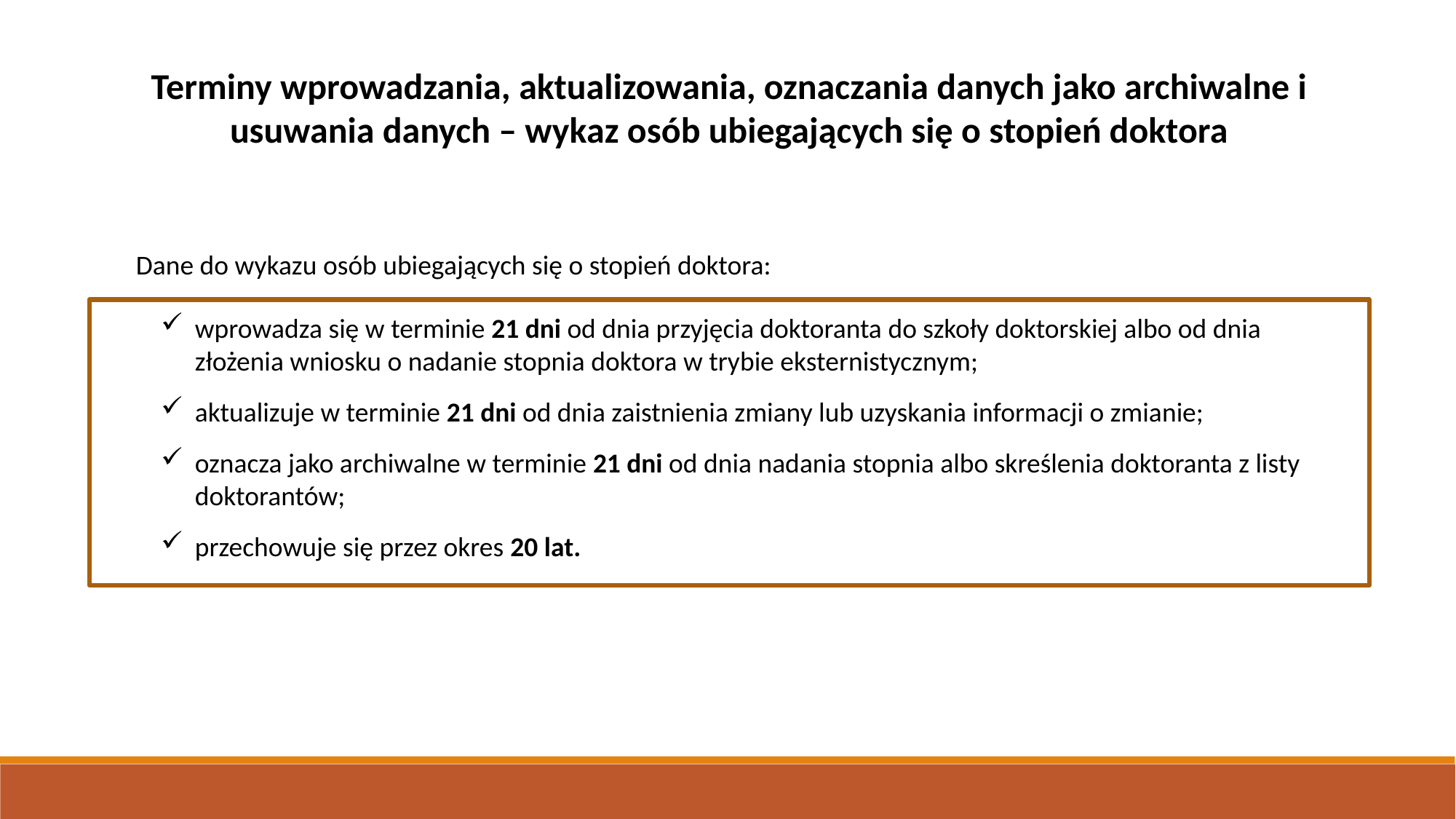

Terminy wprowadzania, aktualizowania, oznaczania danych jako archiwalne i usuwania danych – wykaz osób ubiegających się o stopień doktora
Dane do wykazu osób ubiegających się o stopień doktora:

wprowadza się w terminie 21 dni od dnia przyjęcia doktoranta do szkoły doktorskiej albo od dnia złożenia wniosku o nadanie stopnia doktora w trybie eksternistycznym;
aktualizuje w terminie 21 dni od dnia zaistnienia zmiany lub uzyskania informacji o zmianie;
oznacza jako archiwalne w terminie 21 dni od dnia nadania stopnia albo skreślenia doktoranta z listy doktorantów;
przechowuje się przez okres 20 lat.